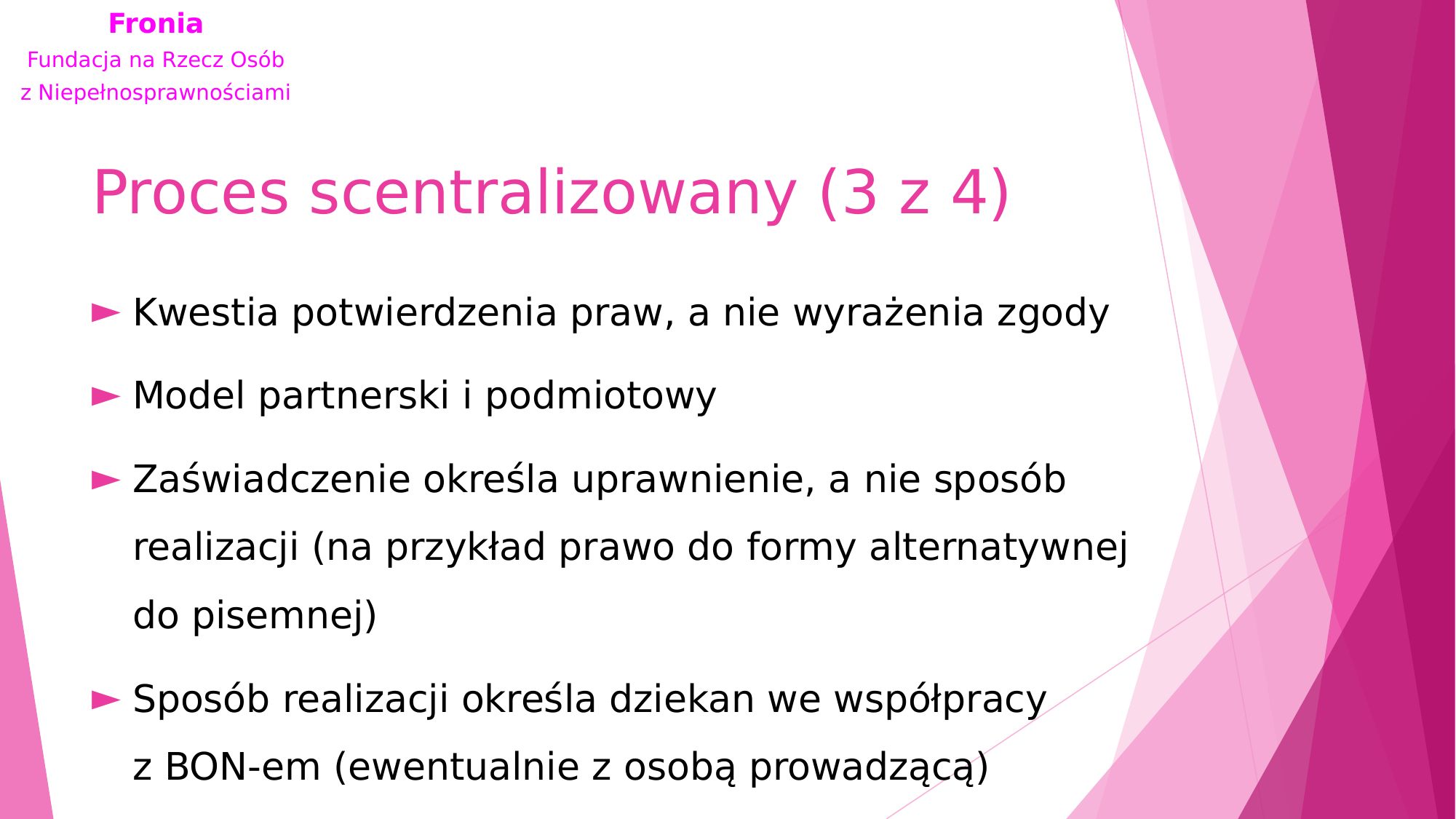

# Proces scentralizowany (3 z 4)
Kwestia potwierdzenia praw, a nie wyrażenia zgody
Model partnerski i podmiotowy
Zaświadczenie określa uprawnienie, a nie sposób realizacji (na przykład prawo do formy alternatywnej do pisemnej)
Sposób realizacji określa dziekan we współpracy z BON-em (ewentualnie z osobą prowadzącą)